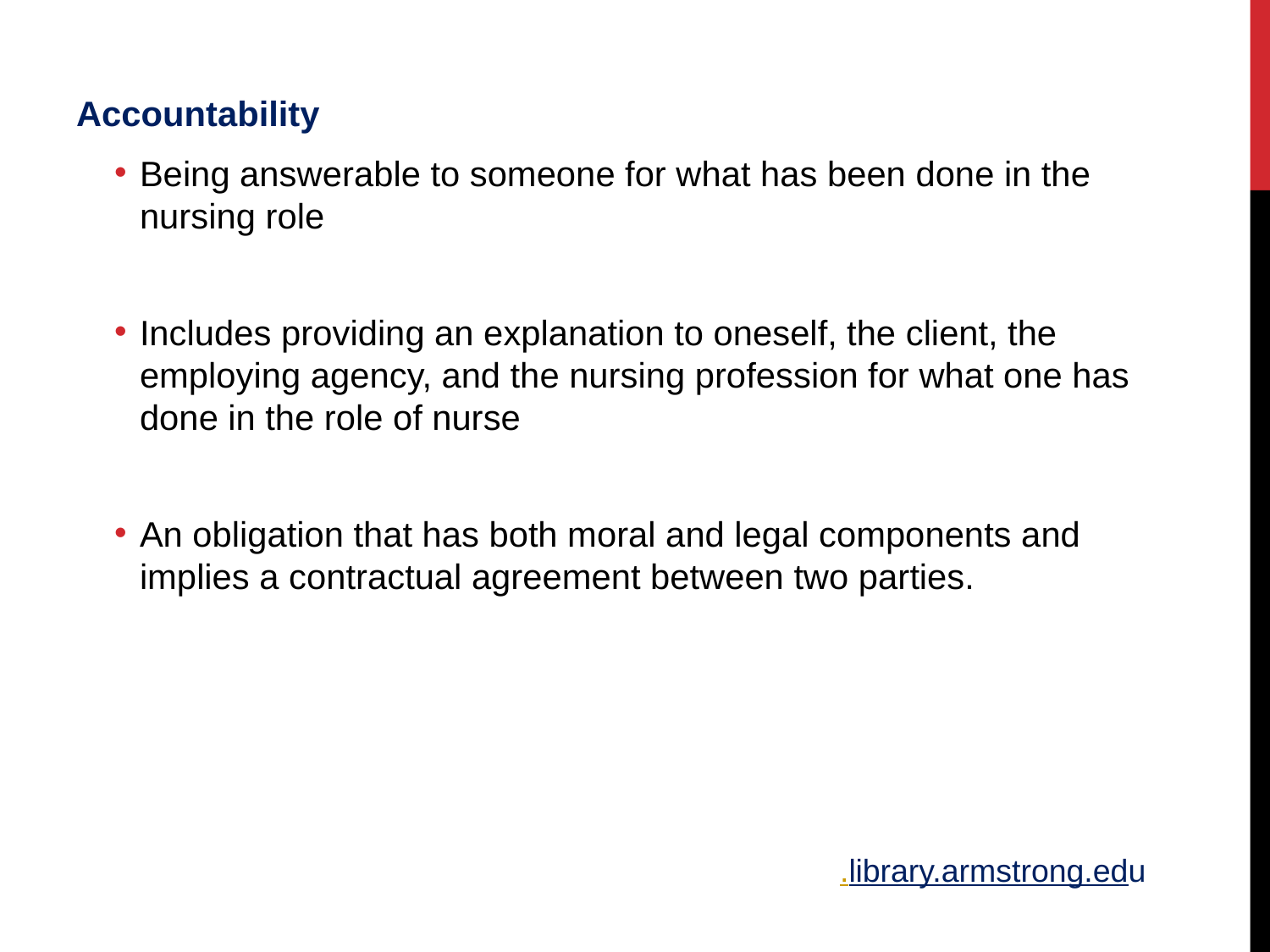

Accountability
Being answerable to someone for what has been done in the nursing role

Includes providing an explanation to oneself, the client, the employing agency, and the nursing profession for what one has done in the role of nurse

An obligation that has both moral and legal components and implies a contractual agreement between two parties.
.library.armstrong.edu